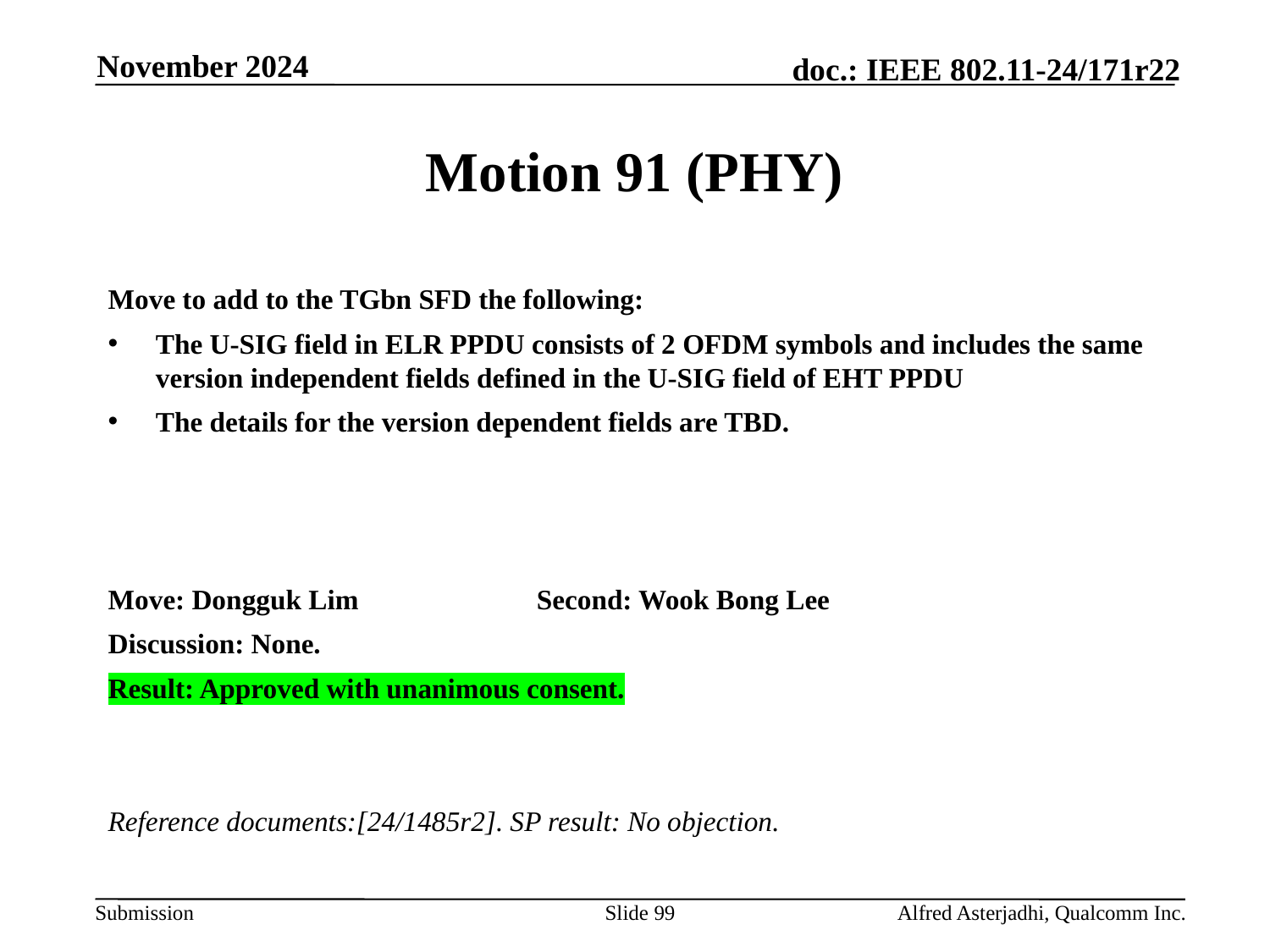

November 2024
# Motion 91 (PHY)
Move to add to the TGbn SFD the following:
The U-SIG field in ELR PPDU consists of 2 OFDM symbols and includes the same version independent fields defined in the U-SIG field of EHT PPDU
The details for the version dependent fields are TBD.

Move: Dongguk Lim		Second: Wook Bong Lee
Discussion: None.
Result: Approved with unanimous consent.

Reference documents:[24/1485r2]. SP result: No objection.

Slide 99
Alfred Asterjadhi, Qualcomm Inc.